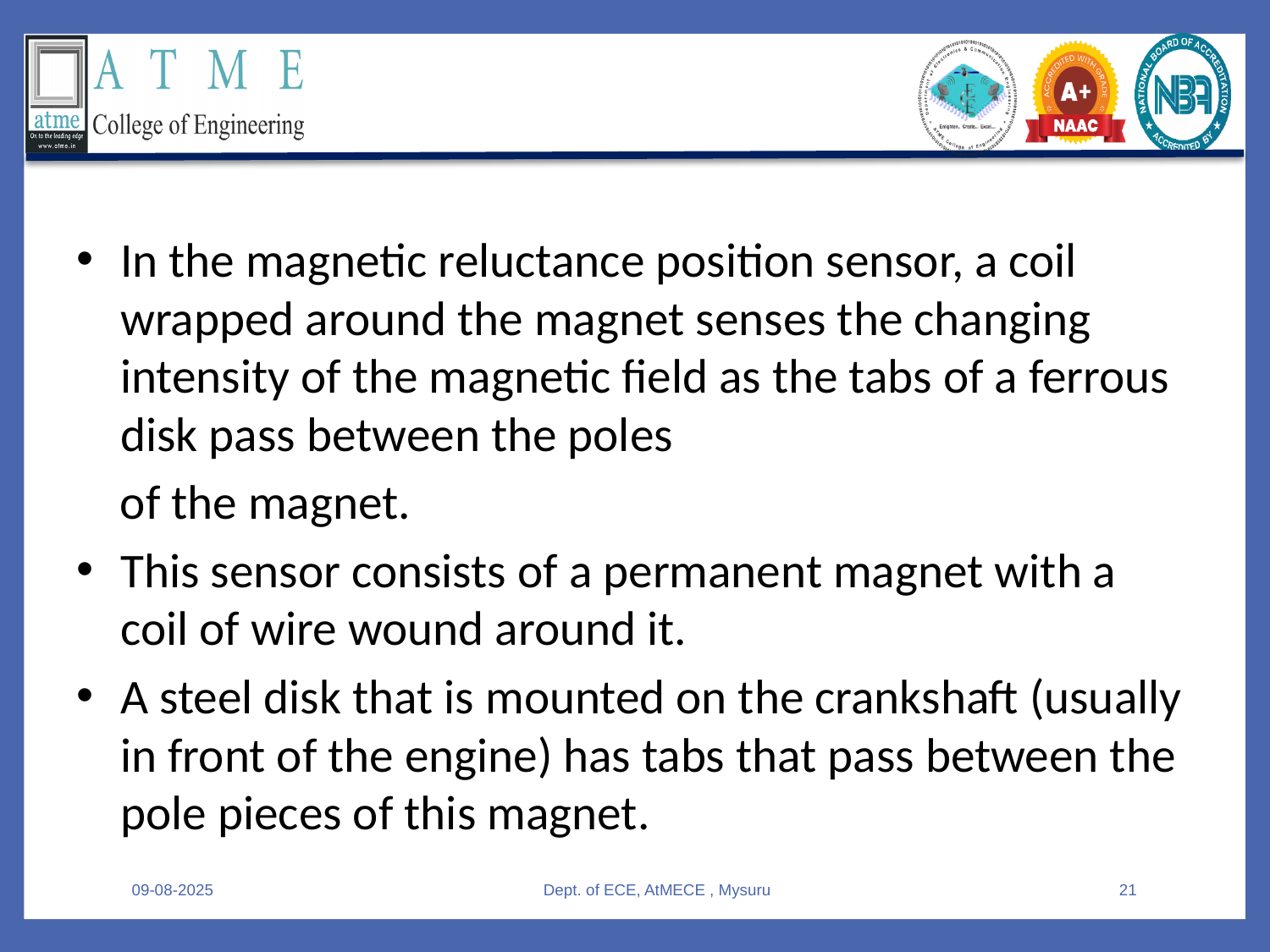

In the magnetic reluctance position sensor, a coil wrapped around the magnet senses the changing intensity of the magnetic field as the tabs of a ferrous disk pass between the poles
    of the magnet.
This sensor consists of a permanent magnet with a coil of wire wound around it.
A steel disk that is mounted on the crankshaft (usually in front of the engine) has tabs that pass between the pole pieces of this magnet.
09-08-2025
Dept. of ECE, AtMECE , Mysuru
21